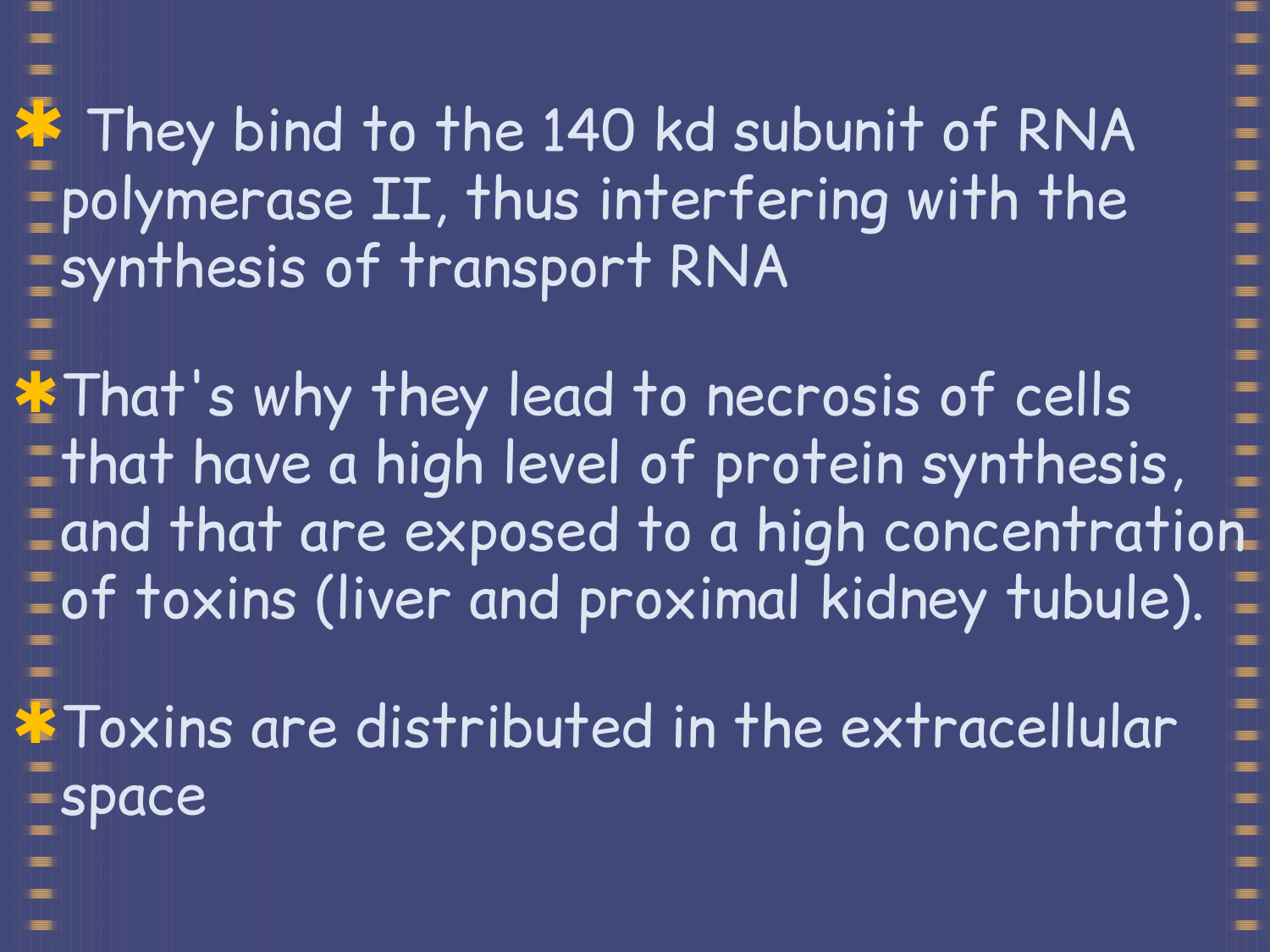

They bind to the 140 kd subunit of RNA polymerase II, thus interfering with the synthesis of transport RNA

That's why they lead to necrosis of cells that have a high level of protein synthesis, and that are exposed to a high concentration of toxins (liver and proximal kidney tubule).

Toxins are distributed in the extracellular space